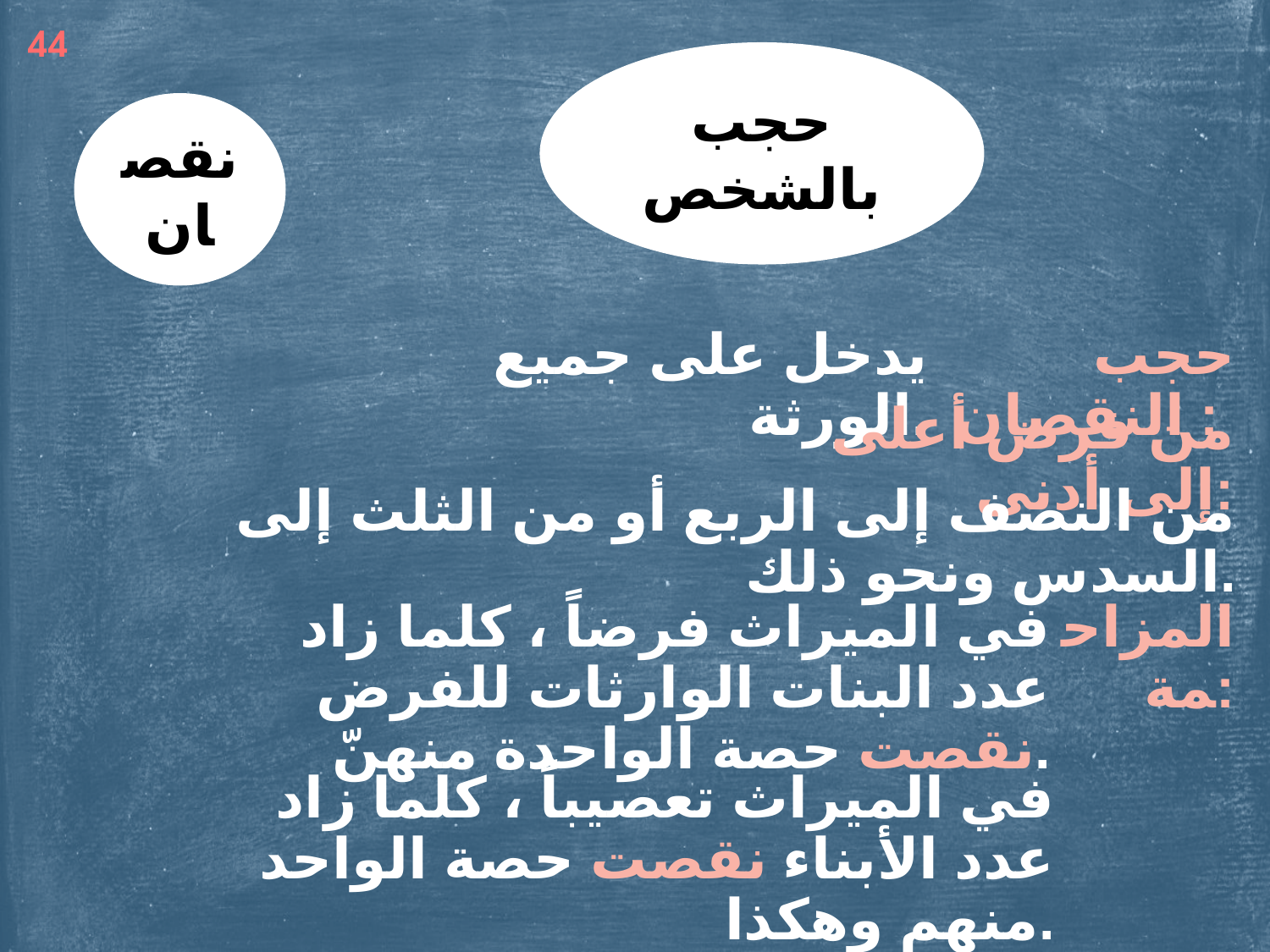

44
حجب بالشخص
نقصان
يدخل على جميع الورثة.
حجب النقصان :
من فرض أعلى إلى أدنى:
من النصف إلى الربع أو من الثلث إلى السدس ونحو ذلك.
في الميراث فرضاً ، كلما زاد عدد البنات الوارثات للفرض نقصت حصة الواحدة منهنّ.
المزاحمة:
في الميراث تعصيباً ، كلما زاد عدد الأبناء نقصت حصة الواحد منهم وهكذا.